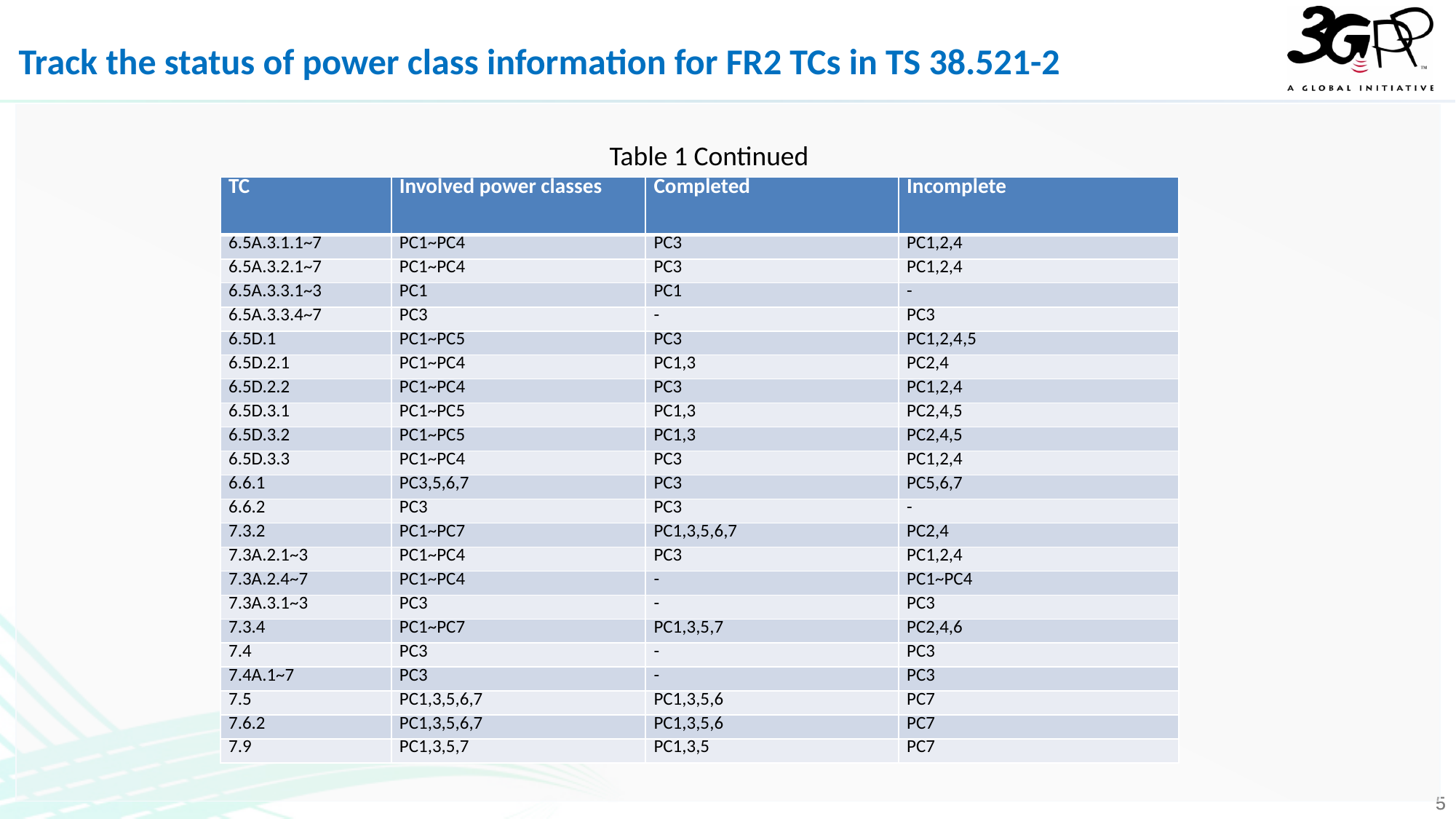

Track the status of power class information for FR2 TCs in TS 38.521-2

Table 1 Continued
| TC | Involved power classes | Completed | Incomplete |
| --- | --- | --- | --- |
| 6.5A.3.1.1~7 | PC1~PC4 | PC3 | PC1,2,4 |
| 6.5A.3.2.1~7 | PC1~PC4 | PC3 | PC1,2,4 |
| 6.5A.3.3.1~3 | PC1 | PC1 | - |
| 6.5A.3.3.4~7 | PC3 | - | PC3 |
| 6.5D.1 | PC1~PC5 | PC3 | PC1,2,4,5 |
| 6.5D.2.1 | PC1~PC4 | PC1,3 | PC2,4 |
| 6.5D.2.2 | PC1~PC4 | PC3 | PC1,2,4 |
| 6.5D.3.1 | PC1~PC5 | PC1,3 | PC2,4,5 |
| 6.5D.3.2 | PC1~PC5 | PC1,3 | PC2,4,5 |
| 6.5D.3.3 | PC1~PC4 | PC3 | PC1,2,4 |
| 6.6.1 | PC3,5,6,7 | PC3 | PC5,6,7 |
| 6.6.2 | PC3 | PC3 | - |
| 7.3.2 | PC1~PC7 | PC1,3,5,6,7 | PC2,4 |
| 7.3A.2.1~3 | PC1~PC4 | PC3 | PC1,2,4 |
| 7.3A.2.4~7 | PC1~PC4 | - | PC1~PC4 |
| 7.3A.3.1~3 | PC3 | - | PC3 |
| 7.3.4 | PC1~PC7 | PC1,3,5,7 | PC2,4,6 |
| 7.4 | PC3 | - | PC3 |
| 7.4A.1~7 | PC3 | - | PC3 |
| 7.5 | PC1,3,5,6,7 | PC1,3,5,6 | PC7 |
| 7.6.2 | PC1,3,5,6,7 | PC1,3,5,6 | PC7 |
| 7.9 | PC1,3,5,7 | PC1,3,5 | PC7 |